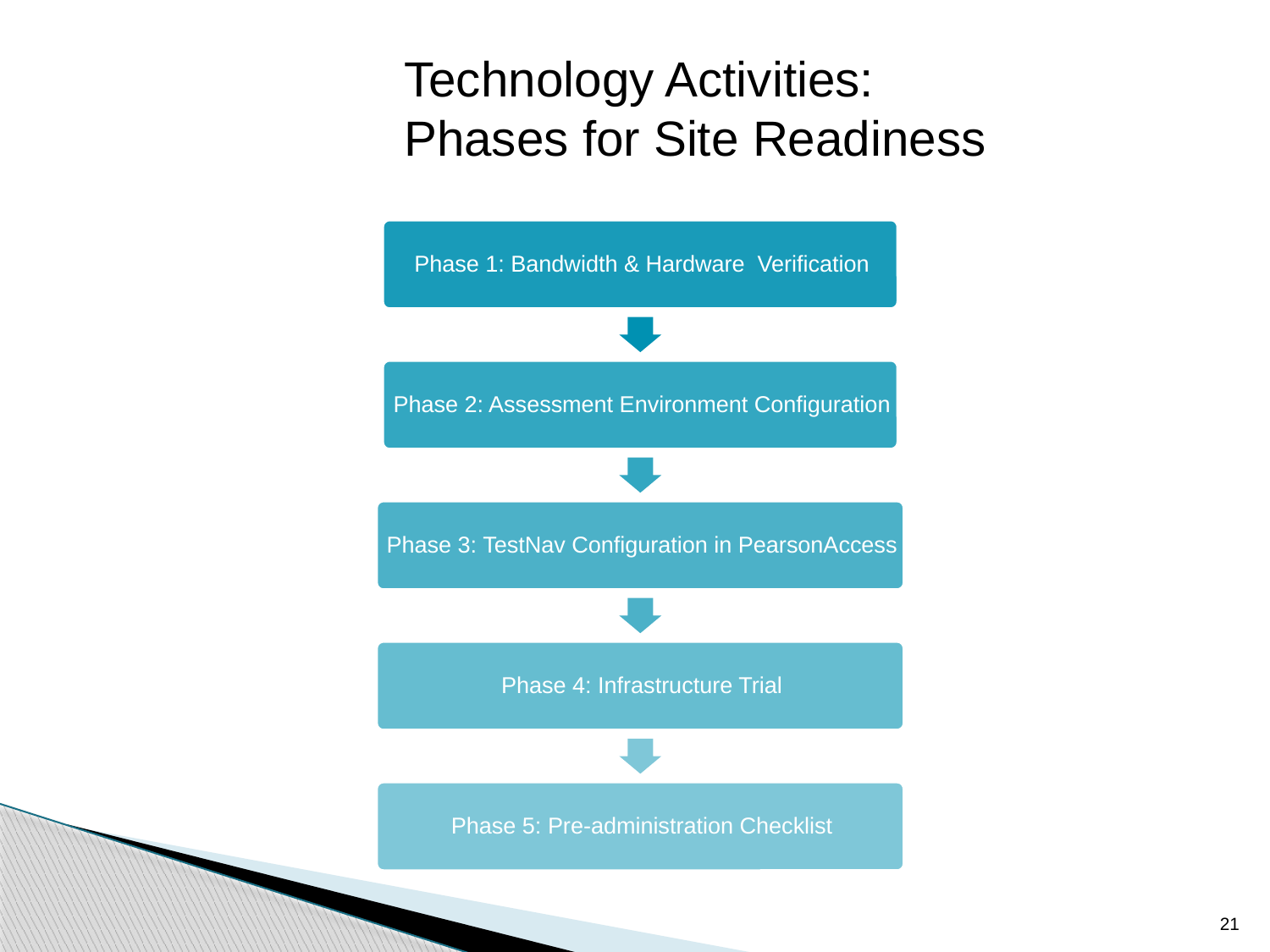

Technology Activities:
Phases for Site Readiness
Phase 1: Bandwidth & Hardware  Verification

Phase 2: Assessment Environment Configuration

Phase 3: TestNav Configuration in PearsonAccess

Phase 4: Infrastructure Trial

Phase 5: Pre-administration Checklist
21